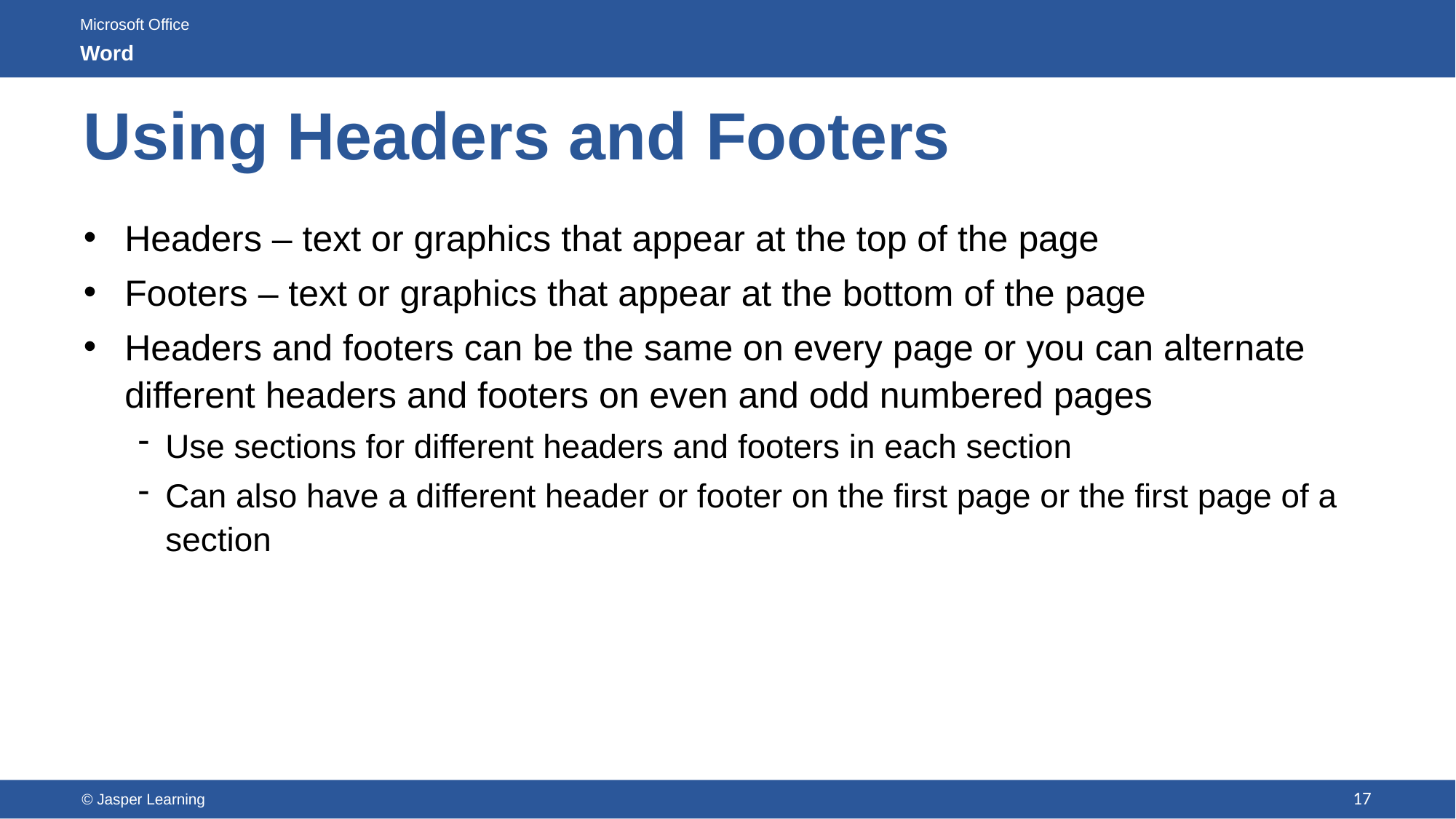

# Using Headers and Footers
Headers – text or graphics that appear at the top of the page
Footers – text or graphics that appear at the bottom of the page
Headers and footers can be the same on every page or you can alternate different headers and footers on even and odd numbered pages
Use sections for different headers and footers in each section
Can also have a different header or footer on the first page or the first page of a section
17
© Jasper Learning